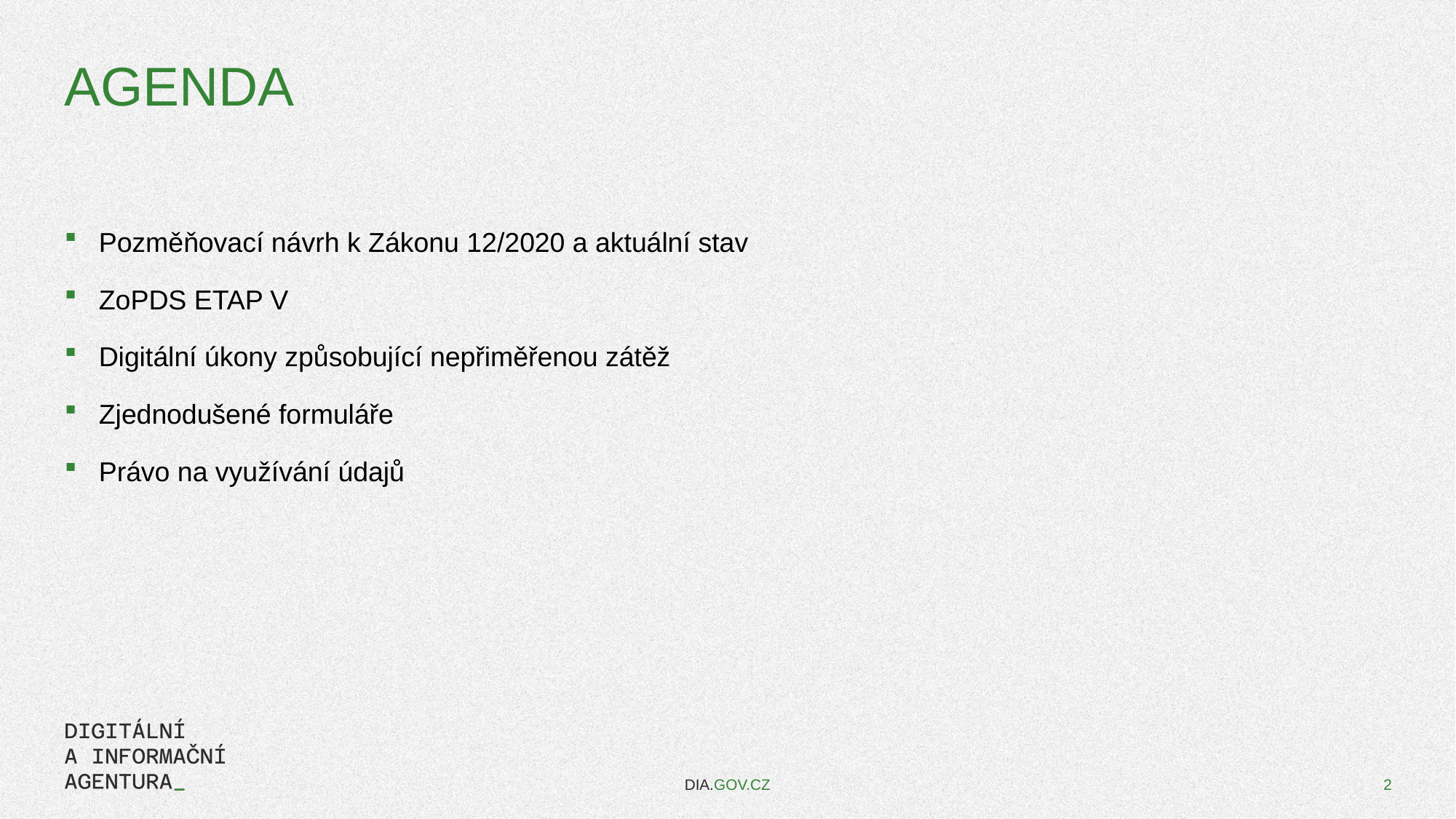

# Agenda
Pozměňovací návrh k Zákonu 12/2020 a aktuální stav
ZoPDS ETAP V
Digitální úkony způsobující nepřiměřenou zátěž
Zjednodušené formuláře
Právo na využívání údajů

DIA.GOV.CZ
2